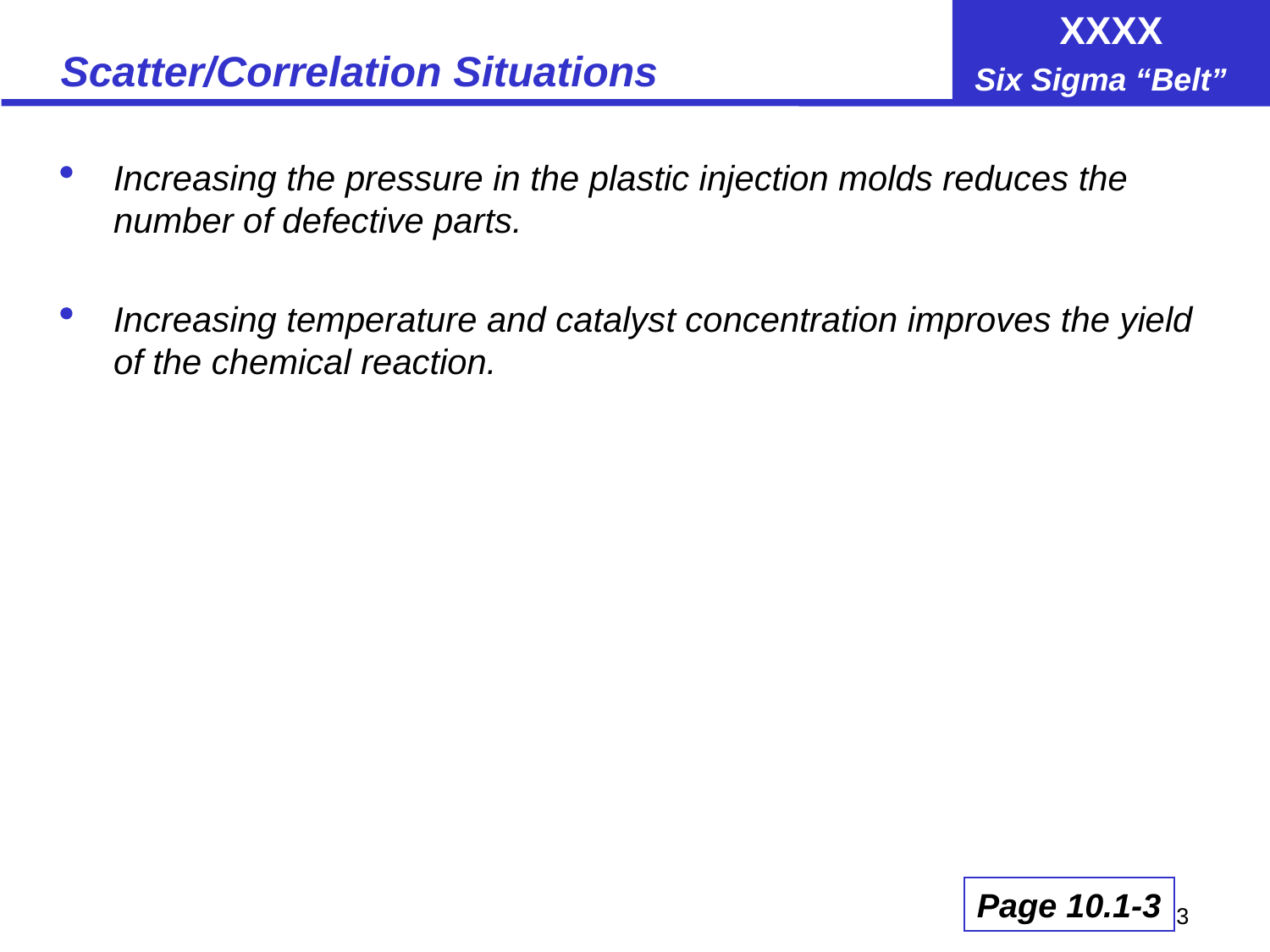

# Scatter/Correlation Situations
Increasing the pressure in the plastic injection molds reduces the number of defective parts.

Increasing temperature and catalyst concentration improves the yield of the chemical reaction.
Page 10.1-3